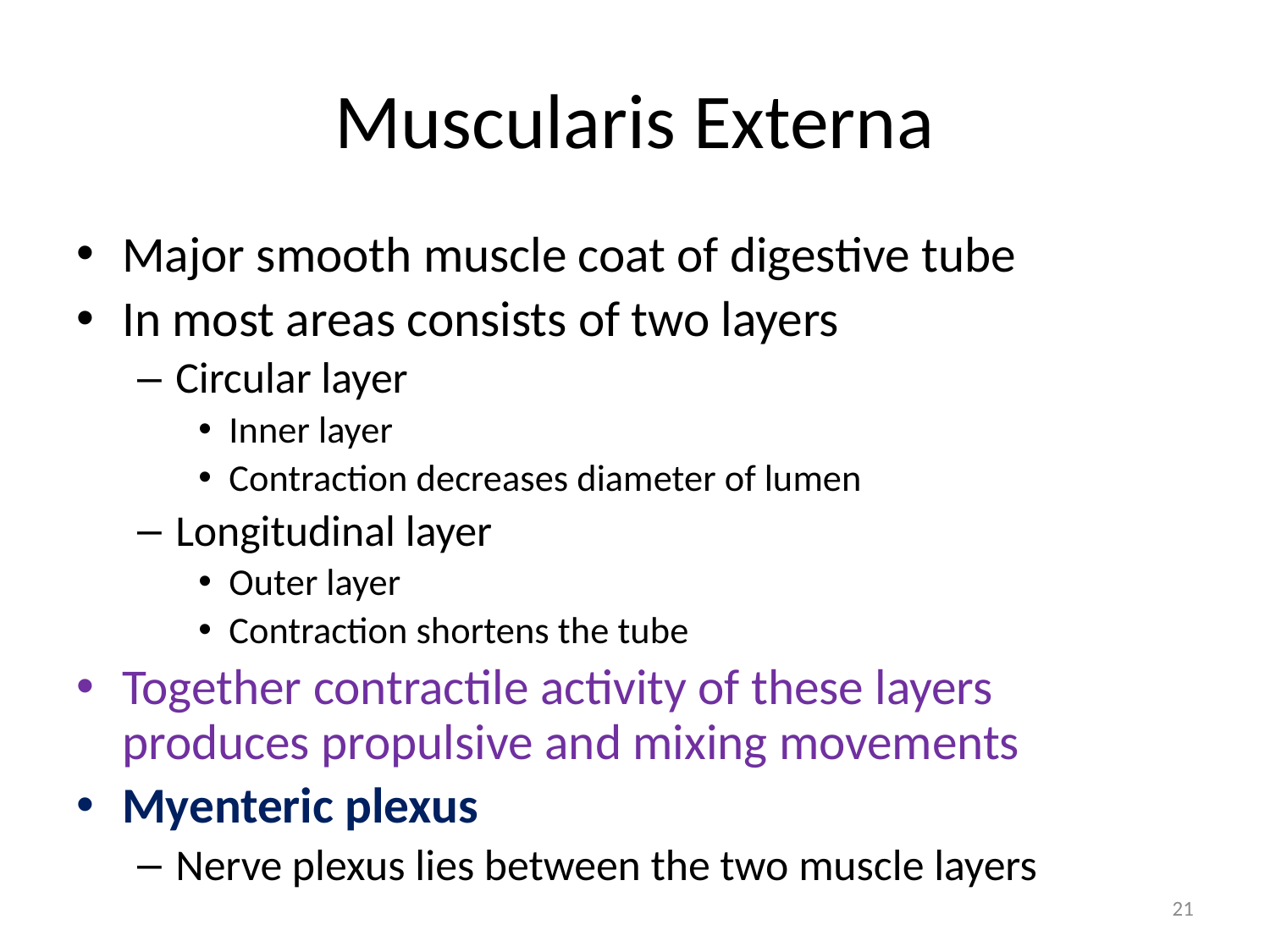

# Muscularis Externa
Major smooth muscle coat of digestive tube
In most areas consists of two layers
Circular layer
Inner layer
Contraction decreases diameter of lumen
Longitudinal layer
Outer layer
Contraction shortens the tube
Together contractile activity of these layers produces propulsive and mixing movements
Myenteric plexus
Nerve plexus lies between the two muscle layers

21